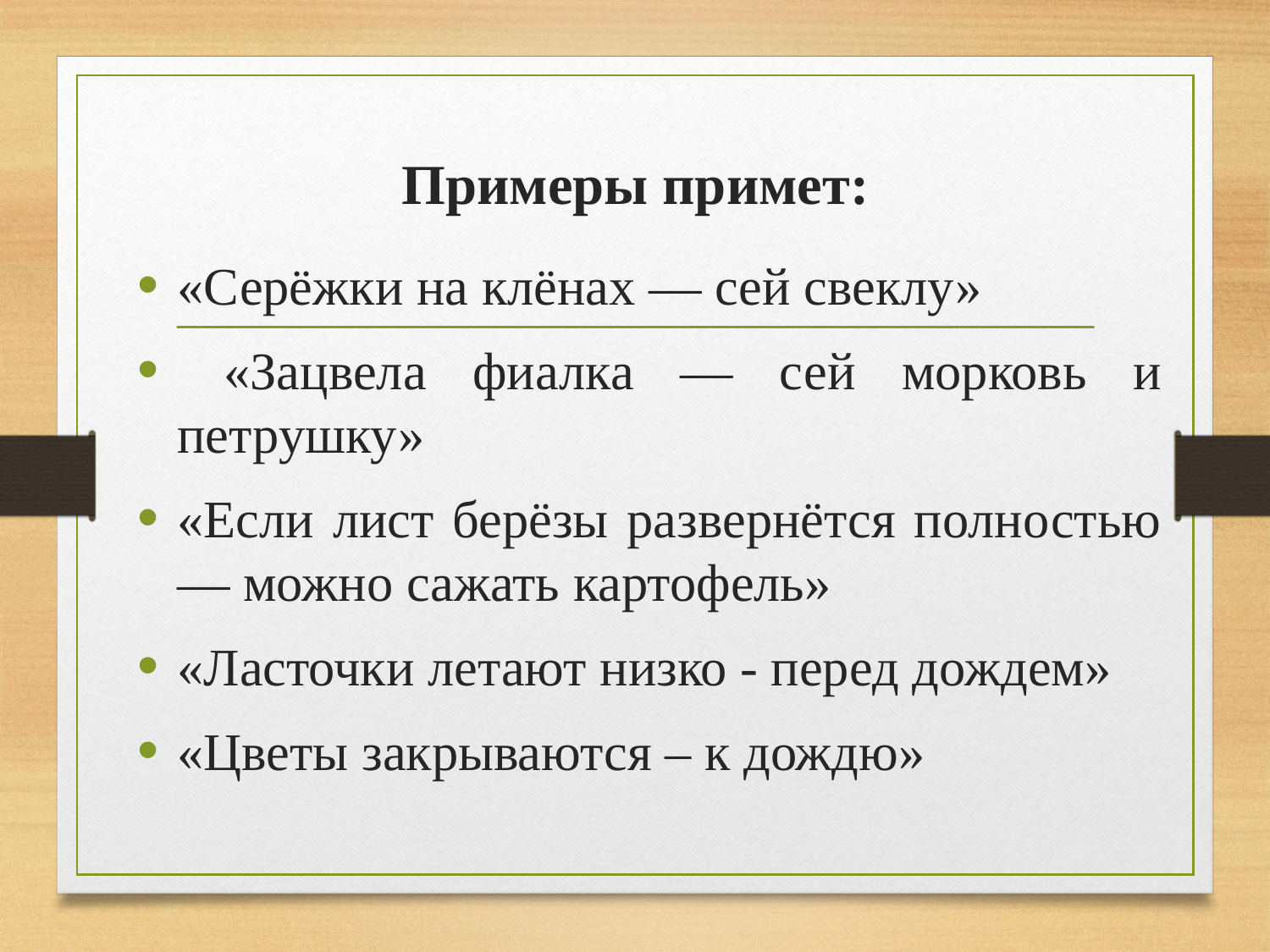

# Примеры примет:
«Серёжки на клёнах — сей свеклу»
 «Зацвела фиалка — сей морковь и петрушку»
«Если лист берёзы развернётся полностью — можно сажать картофель»
«Ласточки летают низко - перед дождем»
«Цветы закрываются – к дождю»